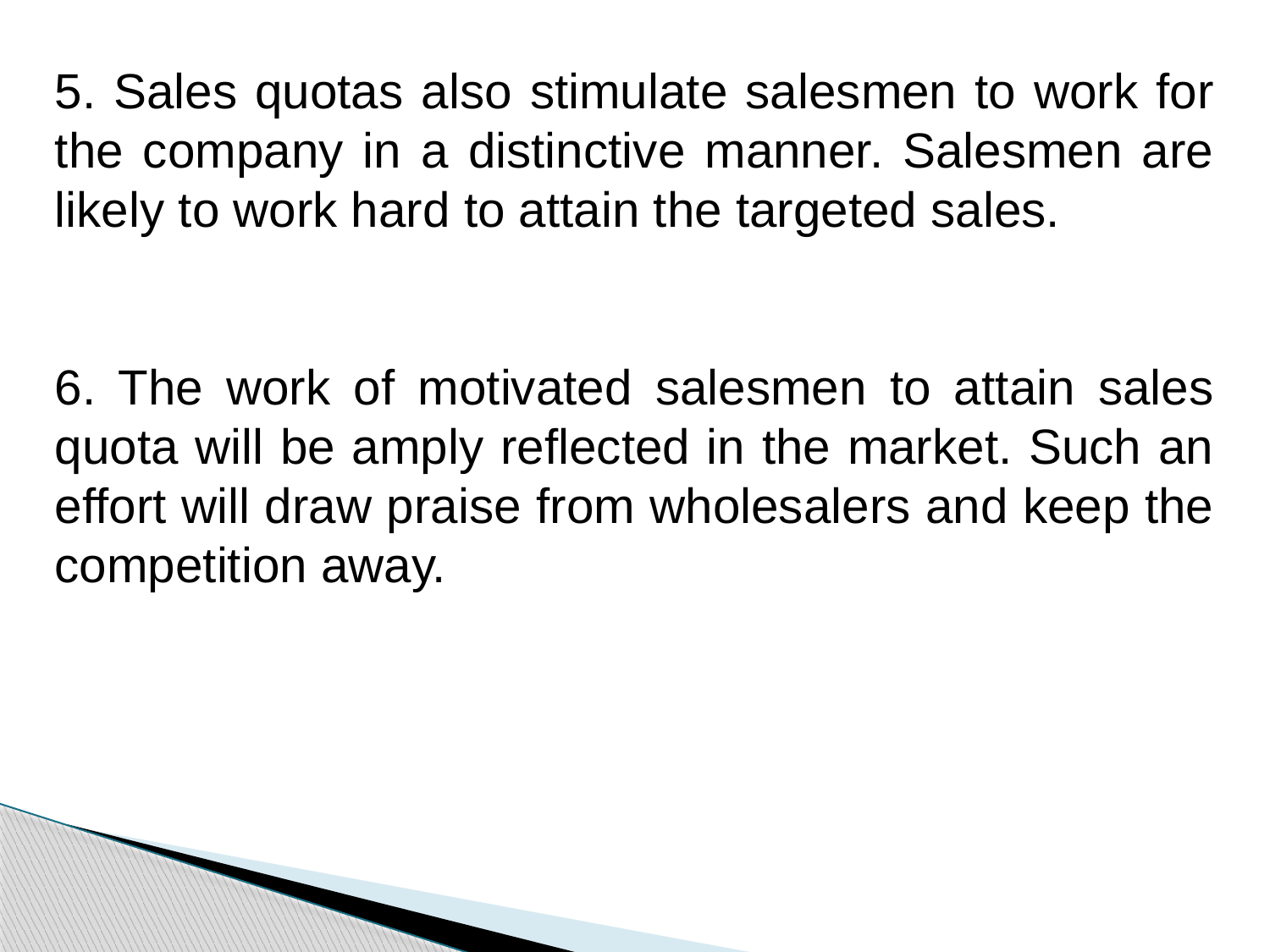

5. Sales quotas also stimulate salesmen to work for the company in a distinctive manner. Salesmen are likely to work hard to attain the targeted sales.

6. The work of motivated salesmen to attain sales quota will be amply reflected in the market. Such an effort will draw praise from wholesalers and keep the competition away.